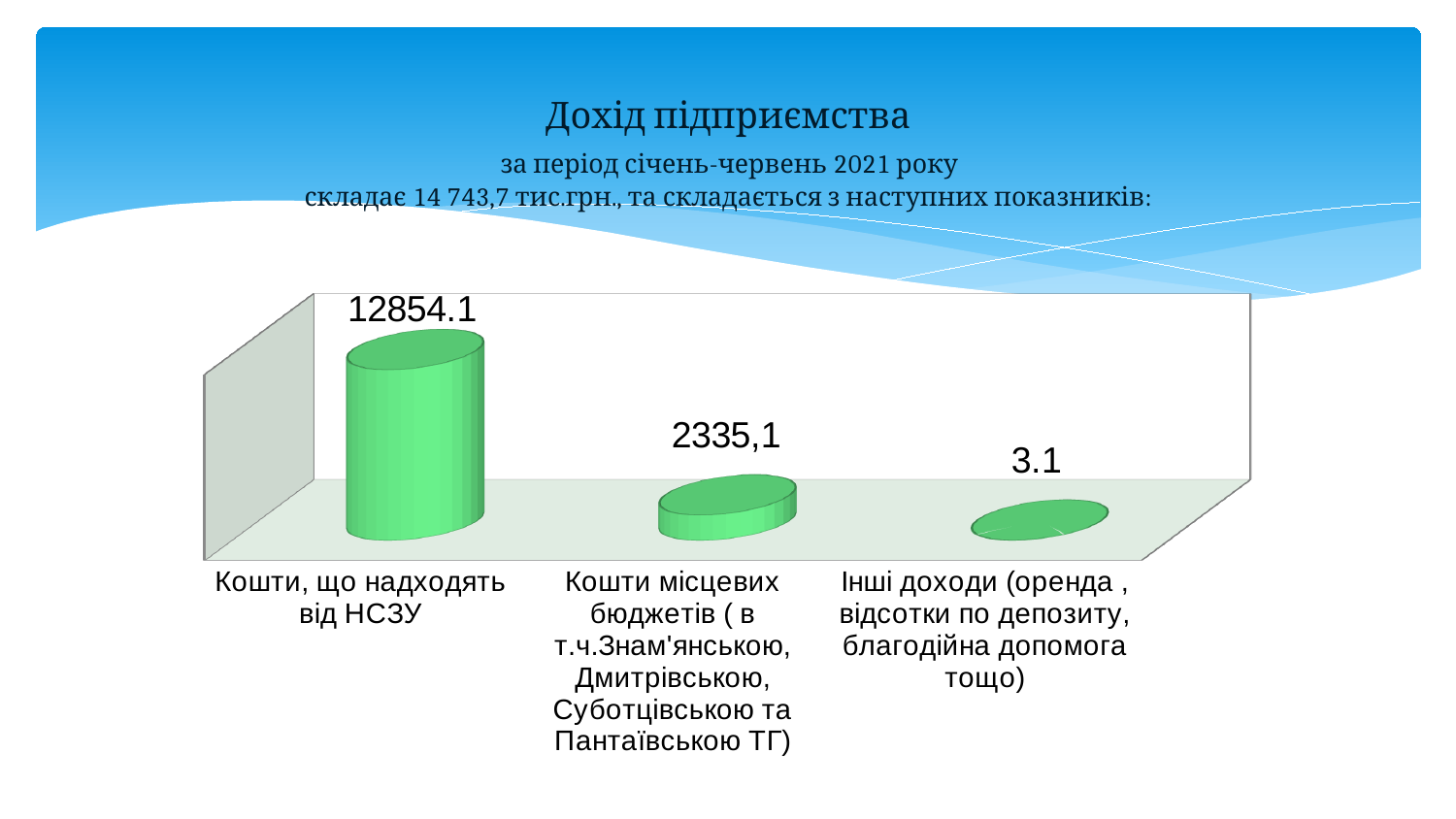

# Дохід підприємства за період січень-червень 2021 року складає 14 743,7 тис.грн., та складається з наступних показників:

[unsupported chart]